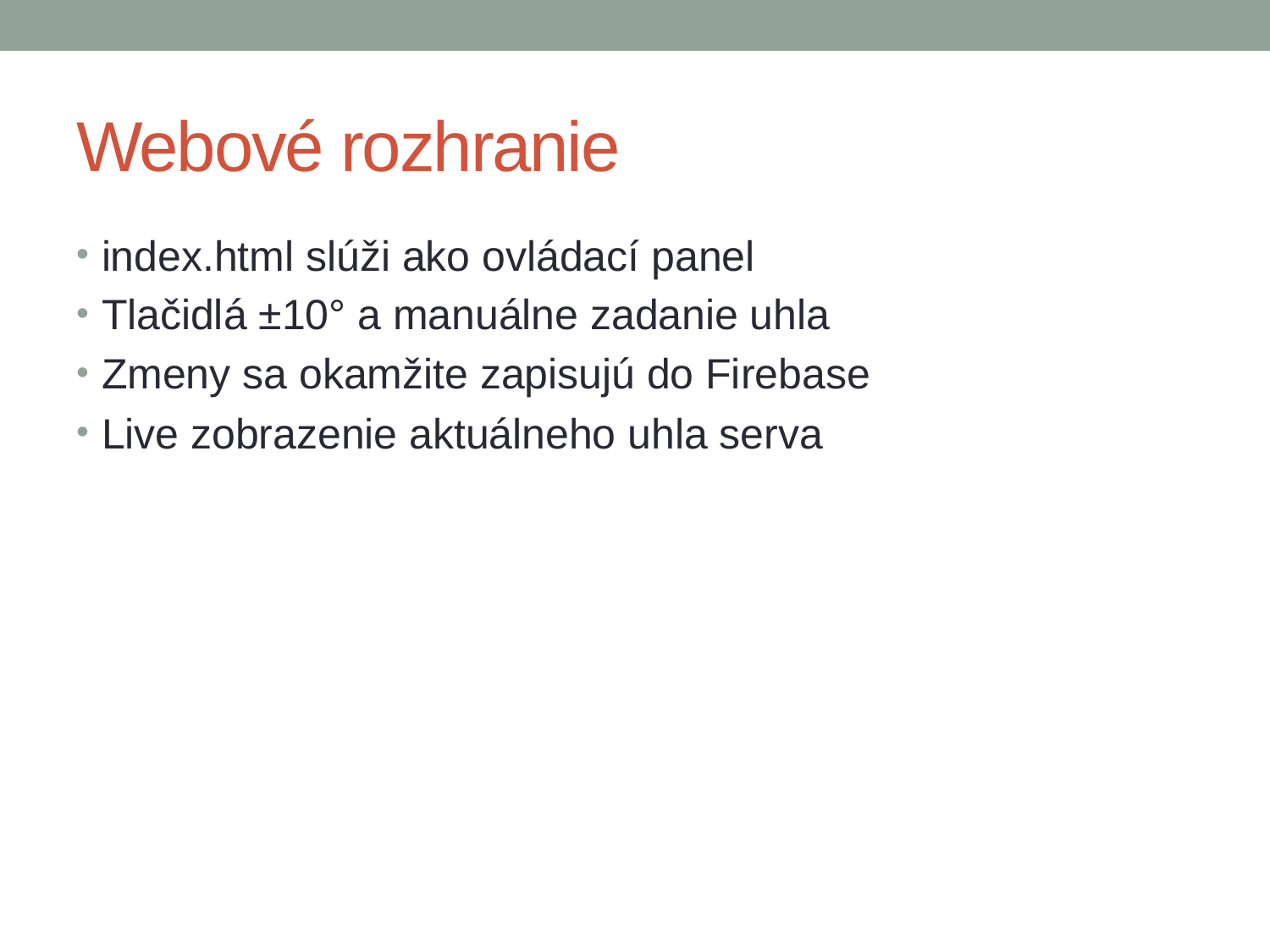

# Webové rozhranie
index.html slúži ako ovládací panel
Tlačidlá ±10° a manuálne zadanie uhla
Zmeny sa okamžite zapisujú do Firebase
Live zobrazenie aktuálneho uhla serva